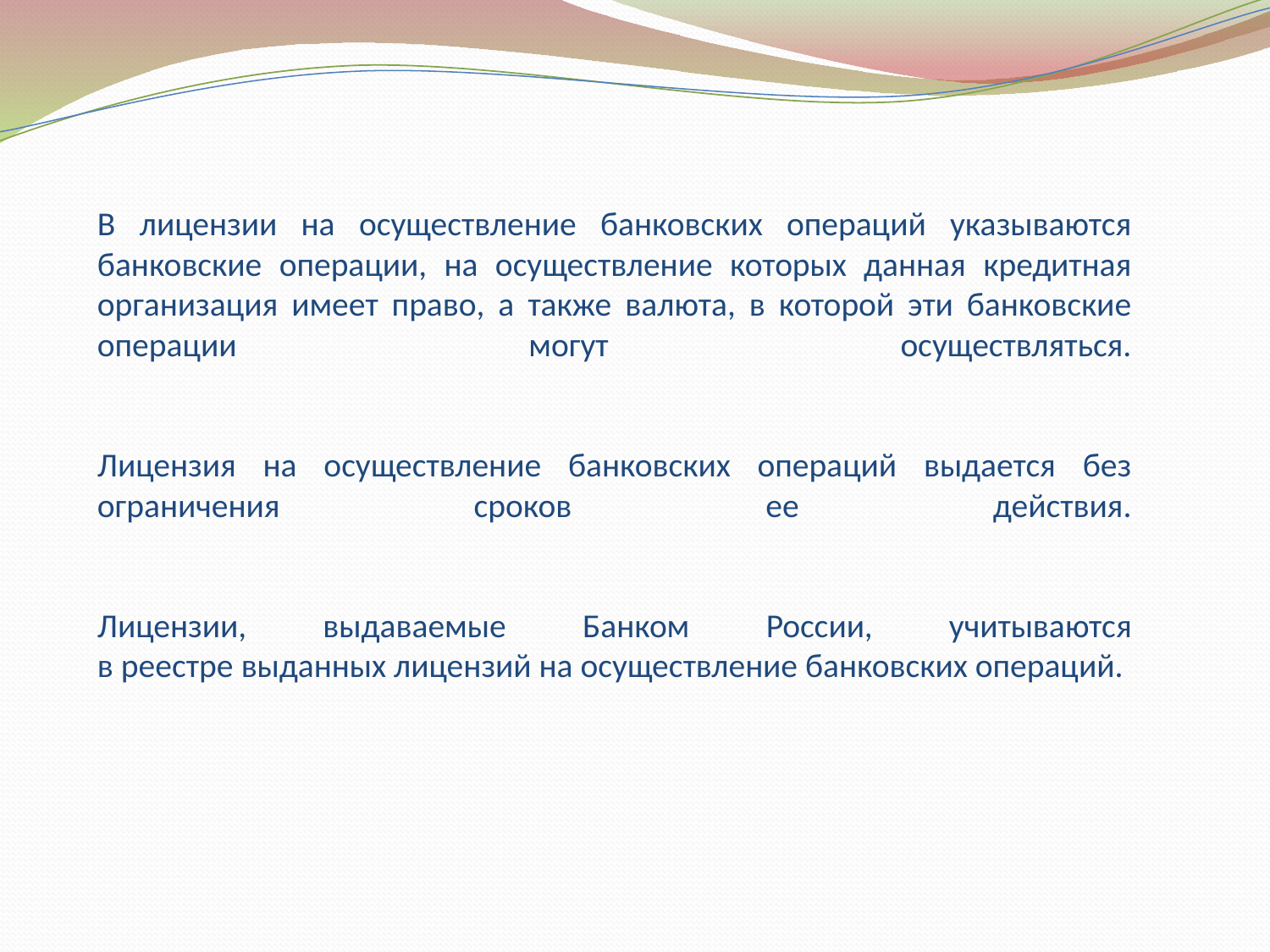

В лицензии на осуществление банковских операций указываются банковские операции, на осуществление которых данная кредитная организация имеет право, а также валюта, в которой эти банковские операции могут осуществляться.

Лицензия на осуществление банковских операций выдается без ограничения сроков ее действия.

Лицензии, выдаваемые Банком России, учитываются в реестре выданных лицензий на осуществление банковских операций.